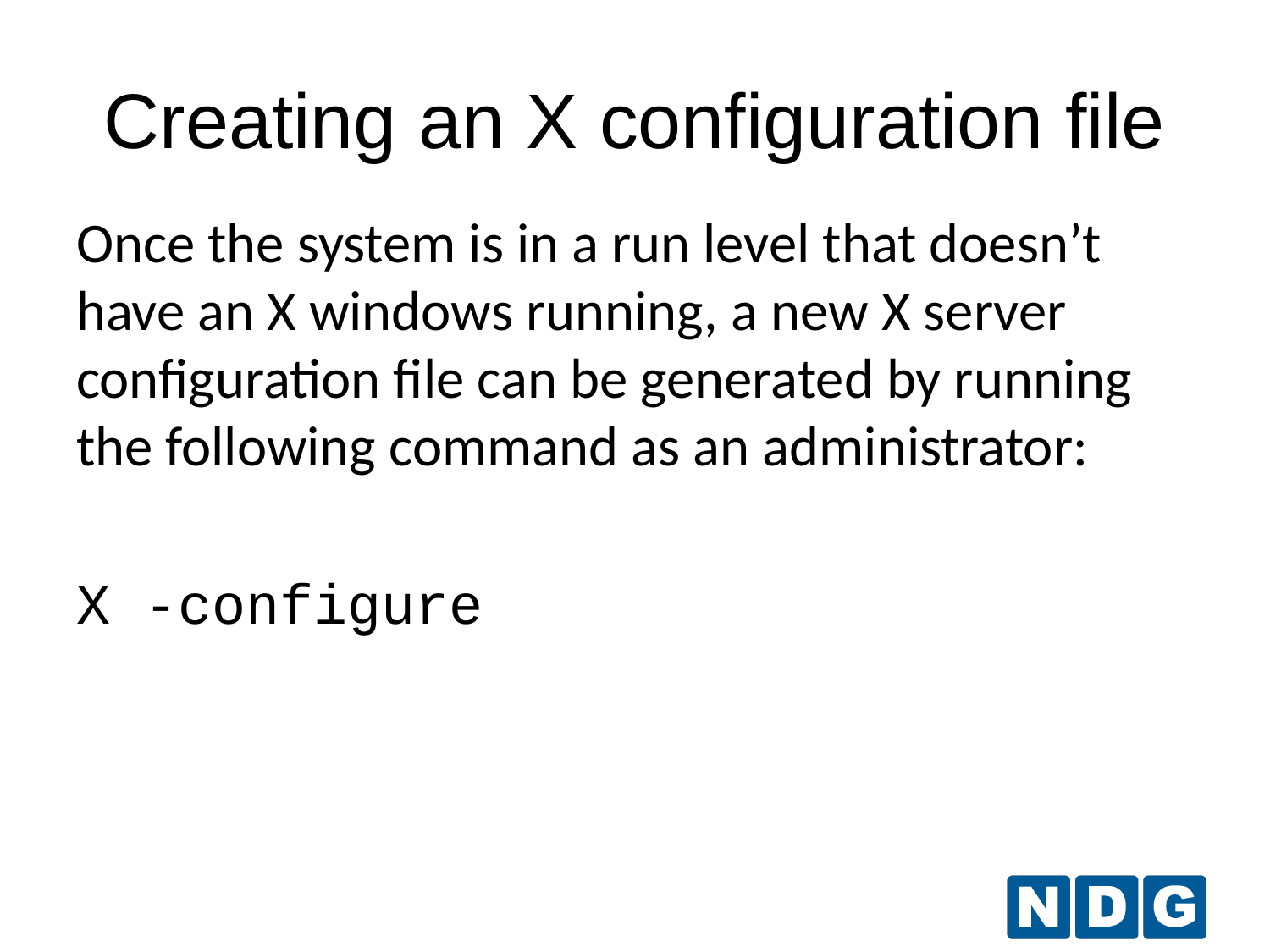

# Creating an X configuration file
Once the system is in a run level that doesn’t have an X windows running, a new X server configuration file can be generated by running the following command as an administrator:

X -configure